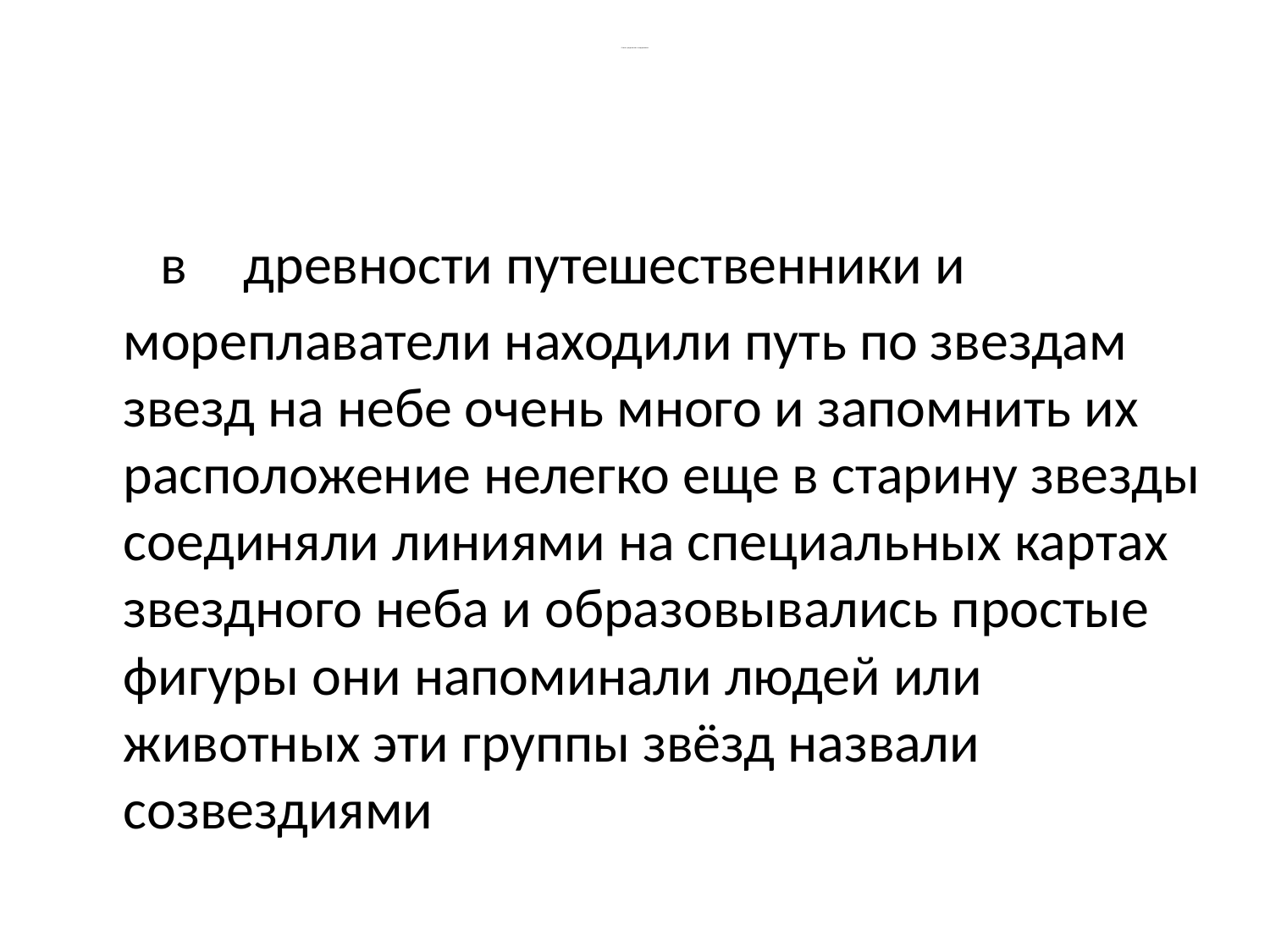

# Списать, разделив текст на предложения.
   в  древности путешественники и мореплаватели находили путь по звездам   звезд на небе очень много и запомнить их расположение нелегко еще в старину звезды соединяли линиями на специаль­ных картах звездного неба и образовывались простые фигуры они напоминали людей или животных эти группы звёзд назвали созвездиями